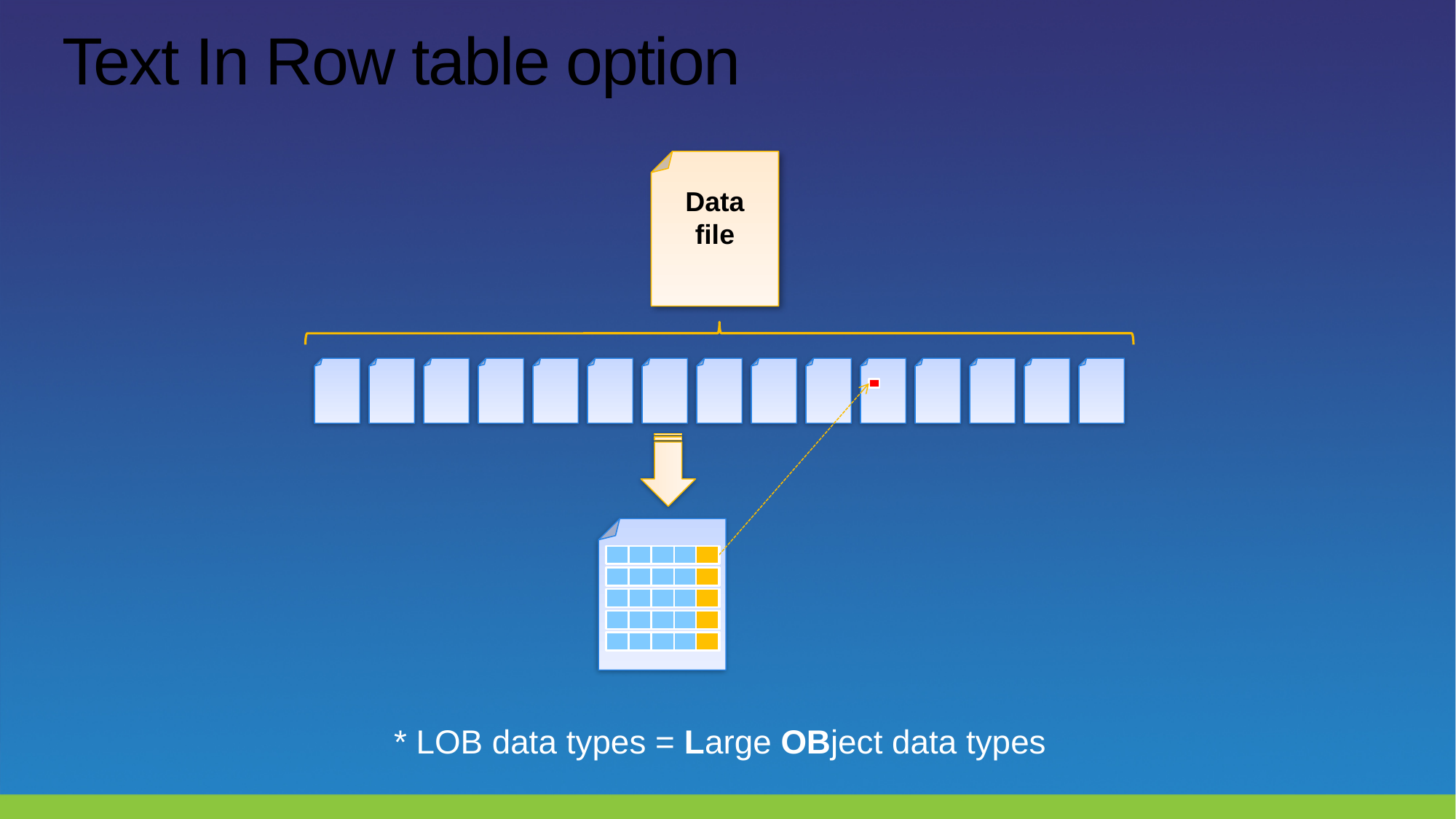

# Text In Row table option

Data
file

*
*
*
*
*

* LOB data types = Large OBject data types